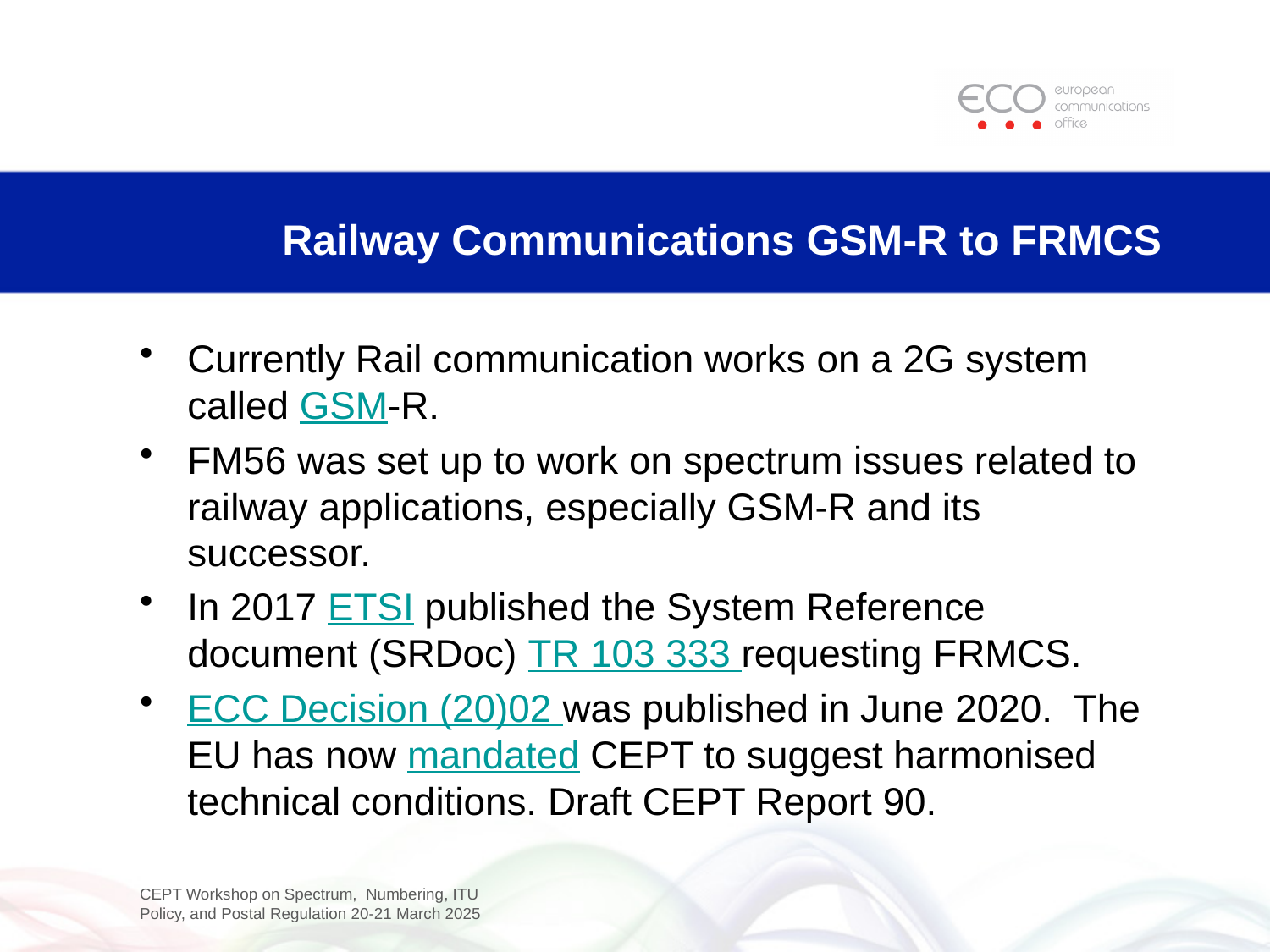

# Railway Communications GSM-R to FRMCS
Currently Rail communication works on a 2G system called GSM-R.
FM56 was set up to work on spectrum issues related to railway applications, especially GSM-R and its successor.
In 2017 ETSI published the System Reference document (SRDoc) TR 103 333 requesting FRMCS.
ECC Decision (20)02 was published in June 2020.  The EU has now mandated CEPT to suggest harmonised technical conditions. Draft CEPT Report 90.
CEPT Workshop on Spectrum,  Numbering, ITU Policy, and Postal Regulation 20-21 March 2025